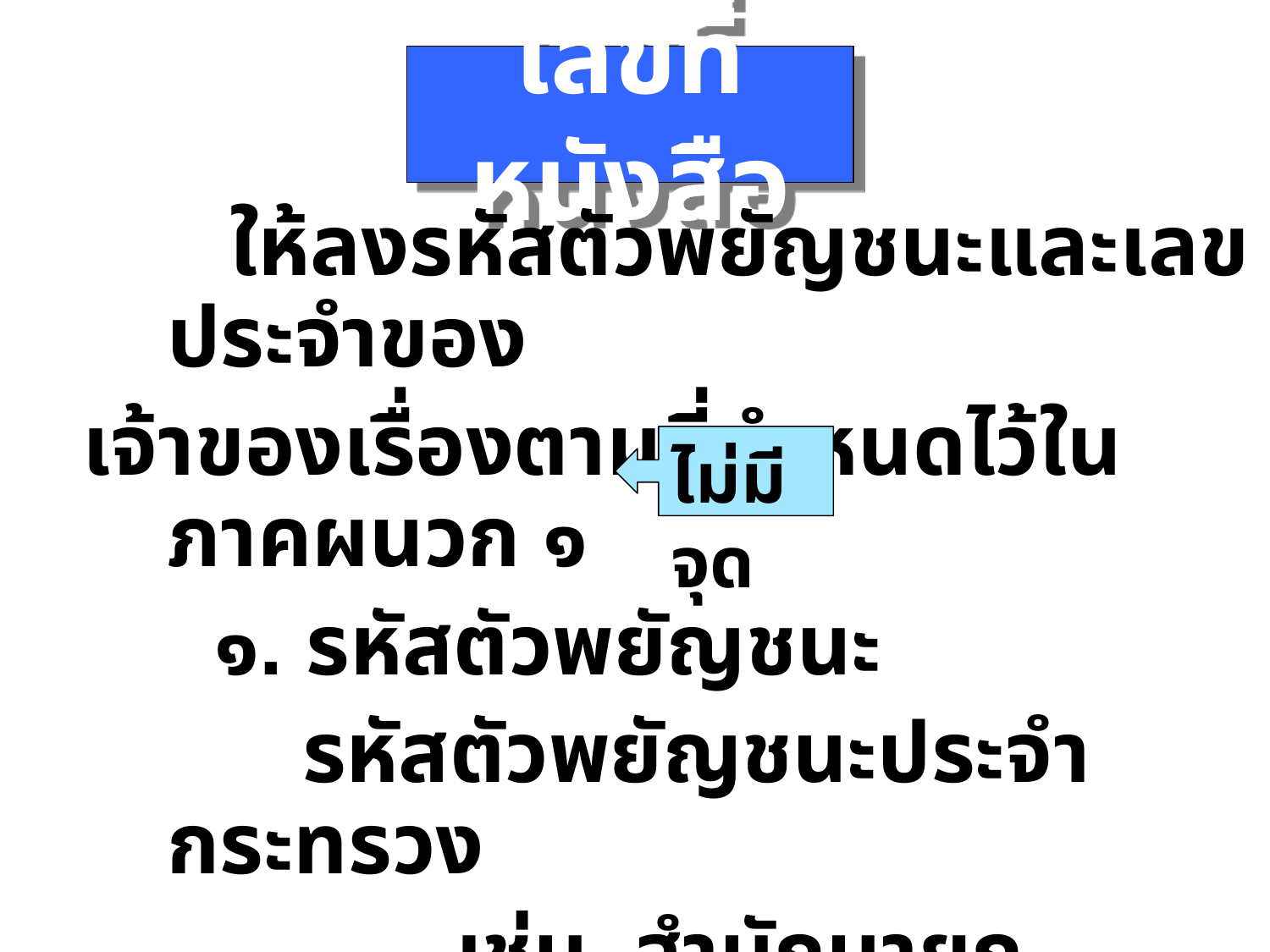

# เลขที่หนังสือ
        ให้ลงรหัสตัวพยัญชนะและเลขประจำของ
เจ้าของเรื่องตามที่กำหนดไว้ในภาคผนวก ๑
      ๑. รหัสตัวพยัญชนะ
          รหัสตัวพยัญชนะประจำกระทรวง
                 เช่น  สำนักนายกรัฐมนตรี	นร
           รหัสตัวพยัญชนะประจำจังหวัด
                  เช่น  จังหวัดกระบี่        	กบ
ไม่มีจุด